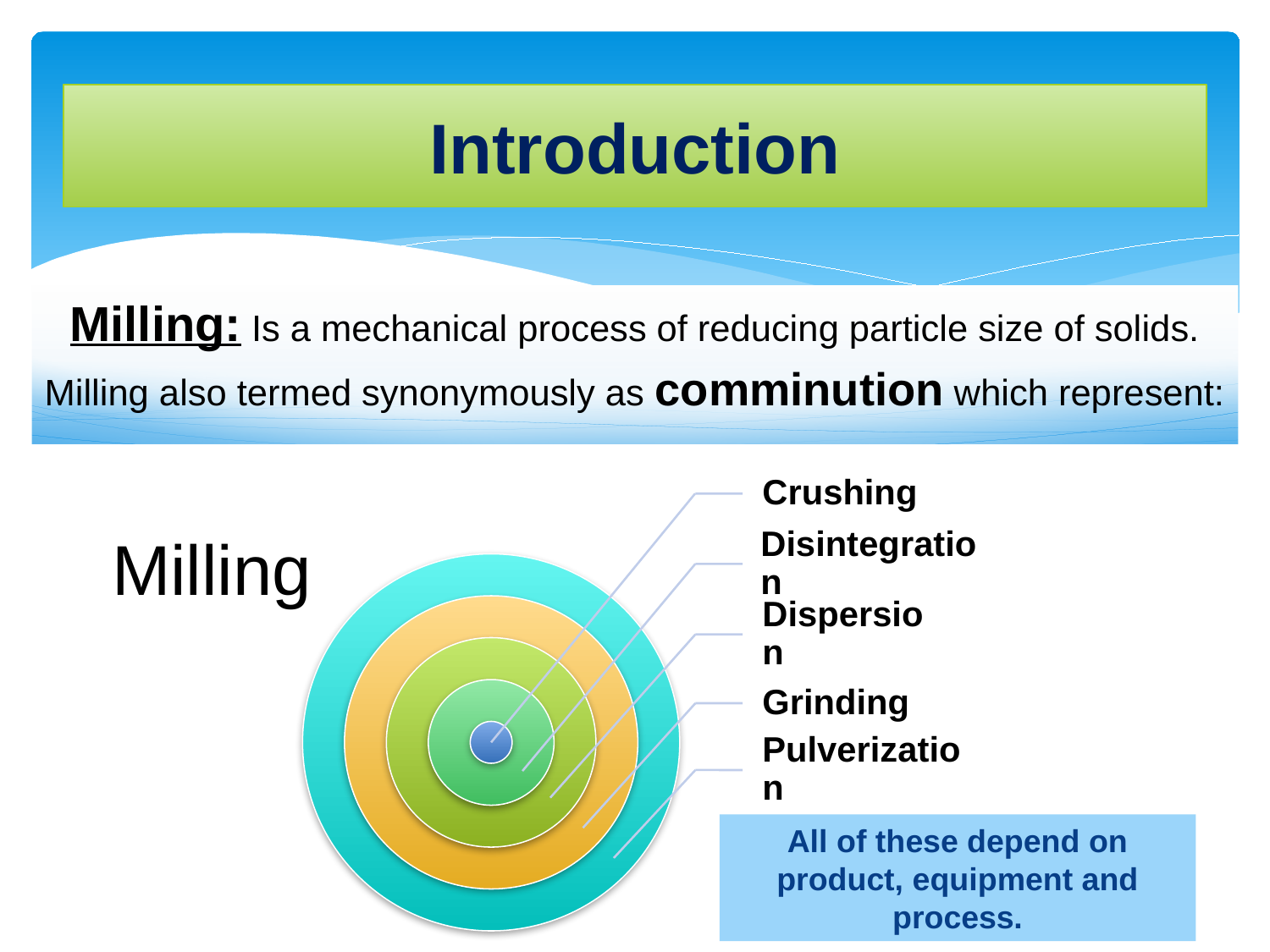

# Introduction
Milling: Is a mechanical process of reducing particle size of solids.
Milling also termed synonymously as comminution which represent:

Crushing
Disintegration
Dispersion
Grinding
Pulverization
Milling
All of these depend on product, equipment and process.